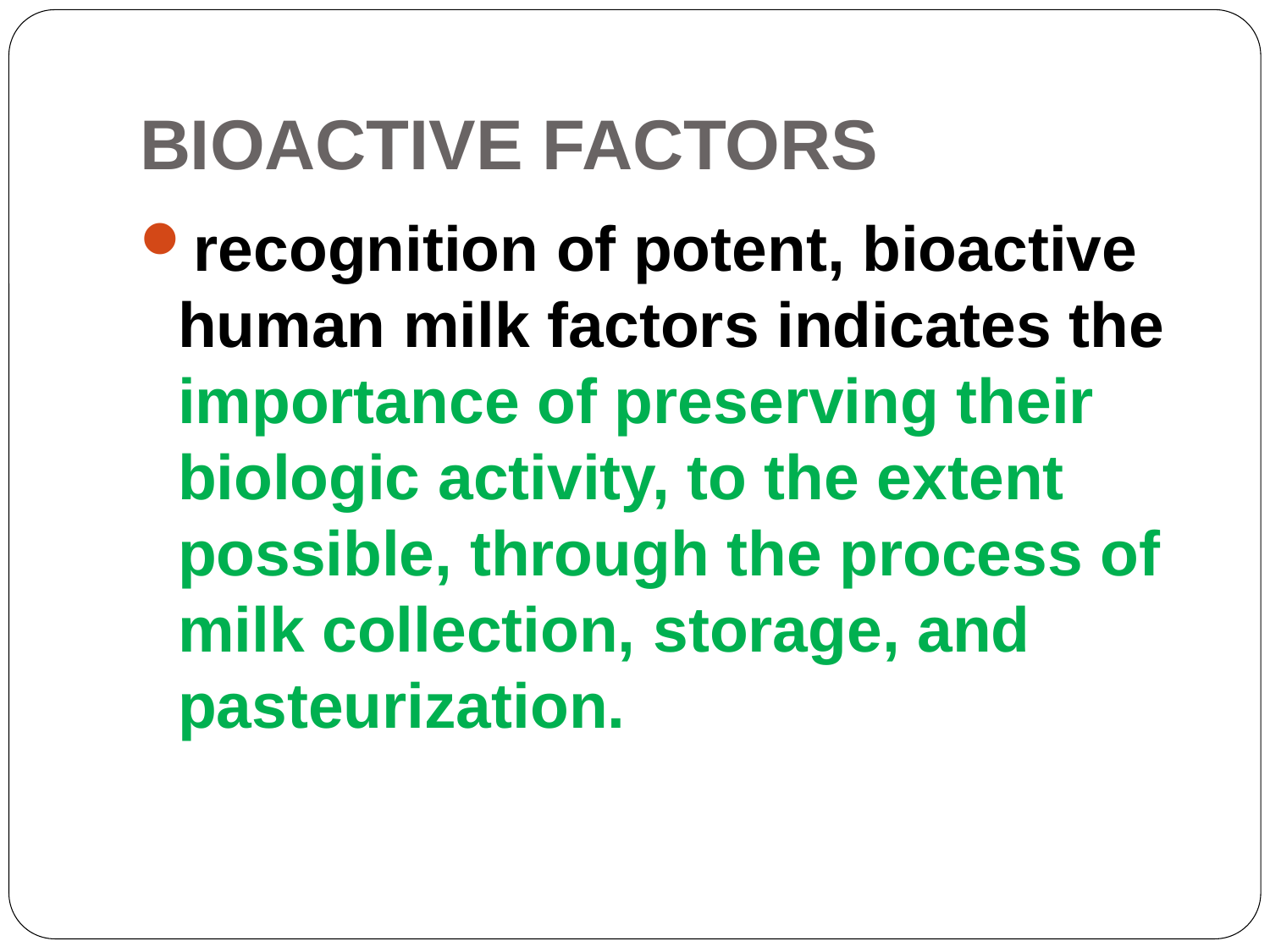

# BIOACTIVE FACTORS
recognition of potent, bioactive human milk factors indicates the importance of preserving their biologic activity, to the extent possible, through the process of milk collection, storage, and pasteurization.